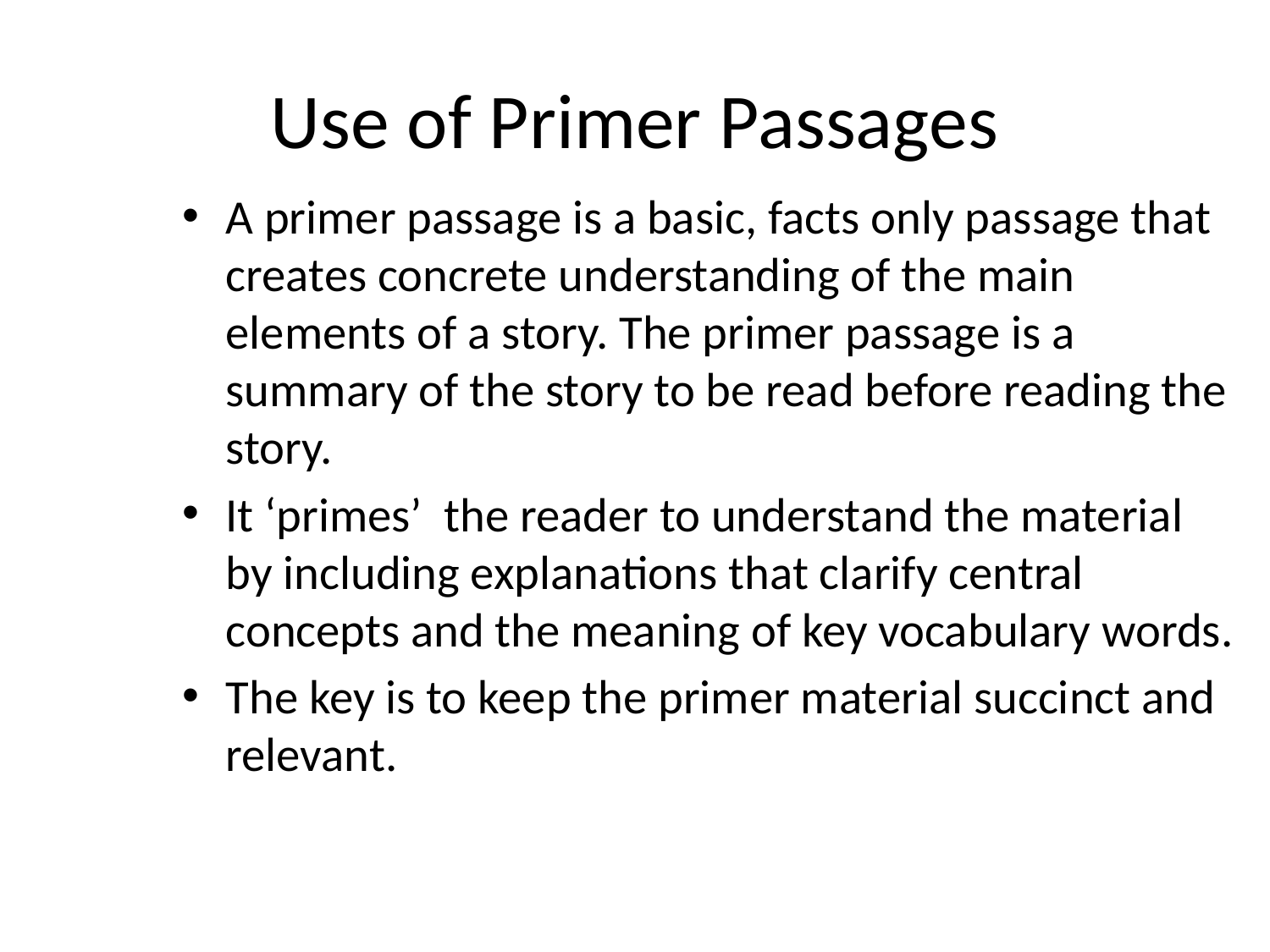

# Use of Primer Passages
A primer passage is a basic, facts only passage that creates concrete understanding of the main elements of a story. The primer passage is a summary of the story to be read before reading the story.
It ‘primes’  the reader to understand the material by including explanations that clarify central concepts and the meaning of key vocabulary words.
The key is to keep the primer material succinct and relevant.